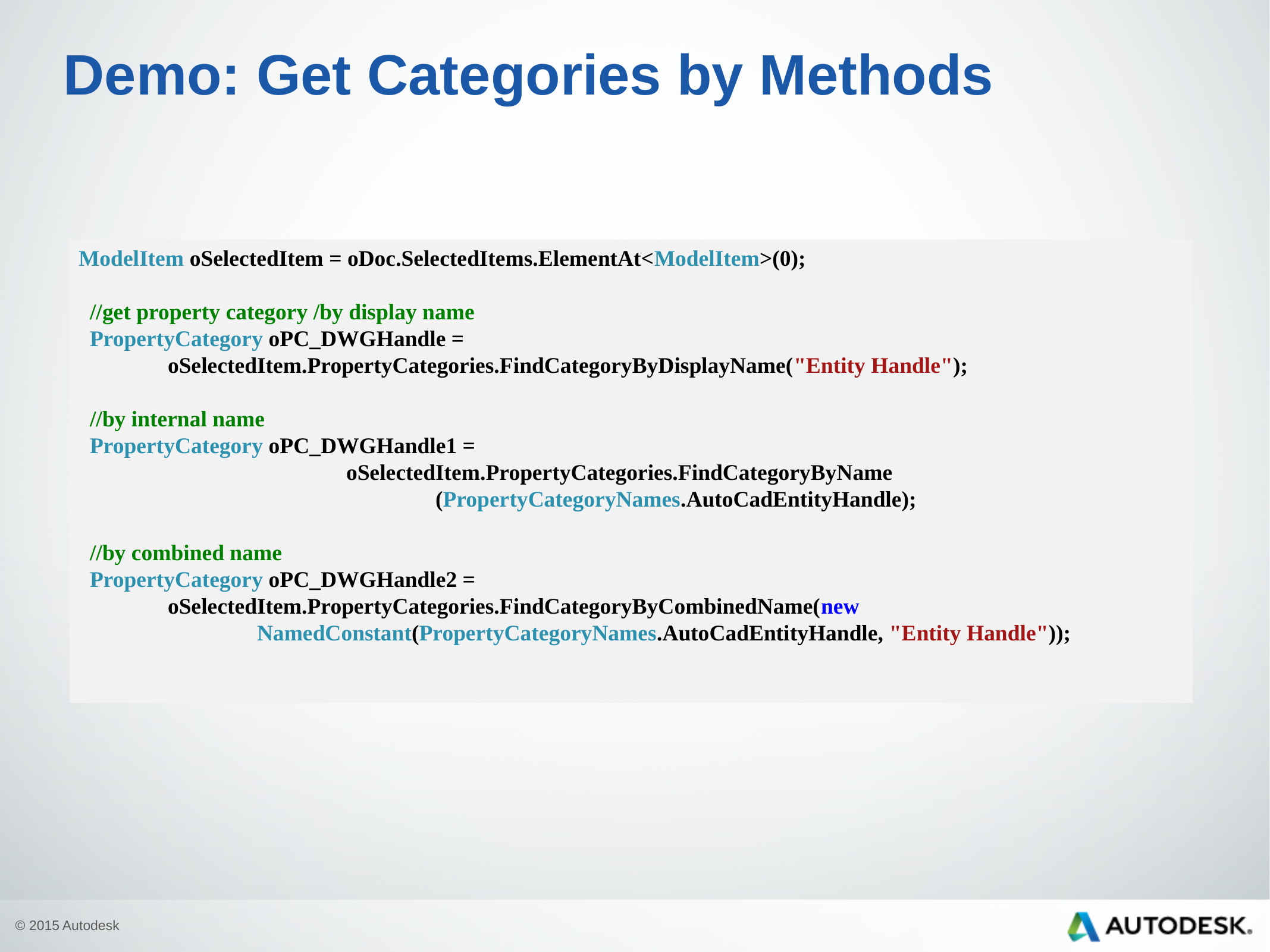

# Demo: Get Categories by Methods

ModelItem oSelectedItem = oDoc.SelectedItems.ElementAt<ModelItem>(0);

  //get property category /by display name
  PropertyCategory oPC_DWGHandle =
 	oSelectedItem.PropertyCategories.FindCategoryByDisplayName("Entity Handle");

  //by internal name
  PropertyCategory oPC_DWGHandle1 =
			oSelectedItem.PropertyCategories.FindCategoryByName
  				(PropertyCategoryNames.AutoCadEntityHandle);

  //by combined name
  PropertyCategory oPC_DWGHandle2 =
	oSelectedItem.PropertyCategories.FindCategoryByCombinedName(new
		NamedConstant(PropertyCategoryNames.AutoCadEntityHandle, "Entity Handle"));